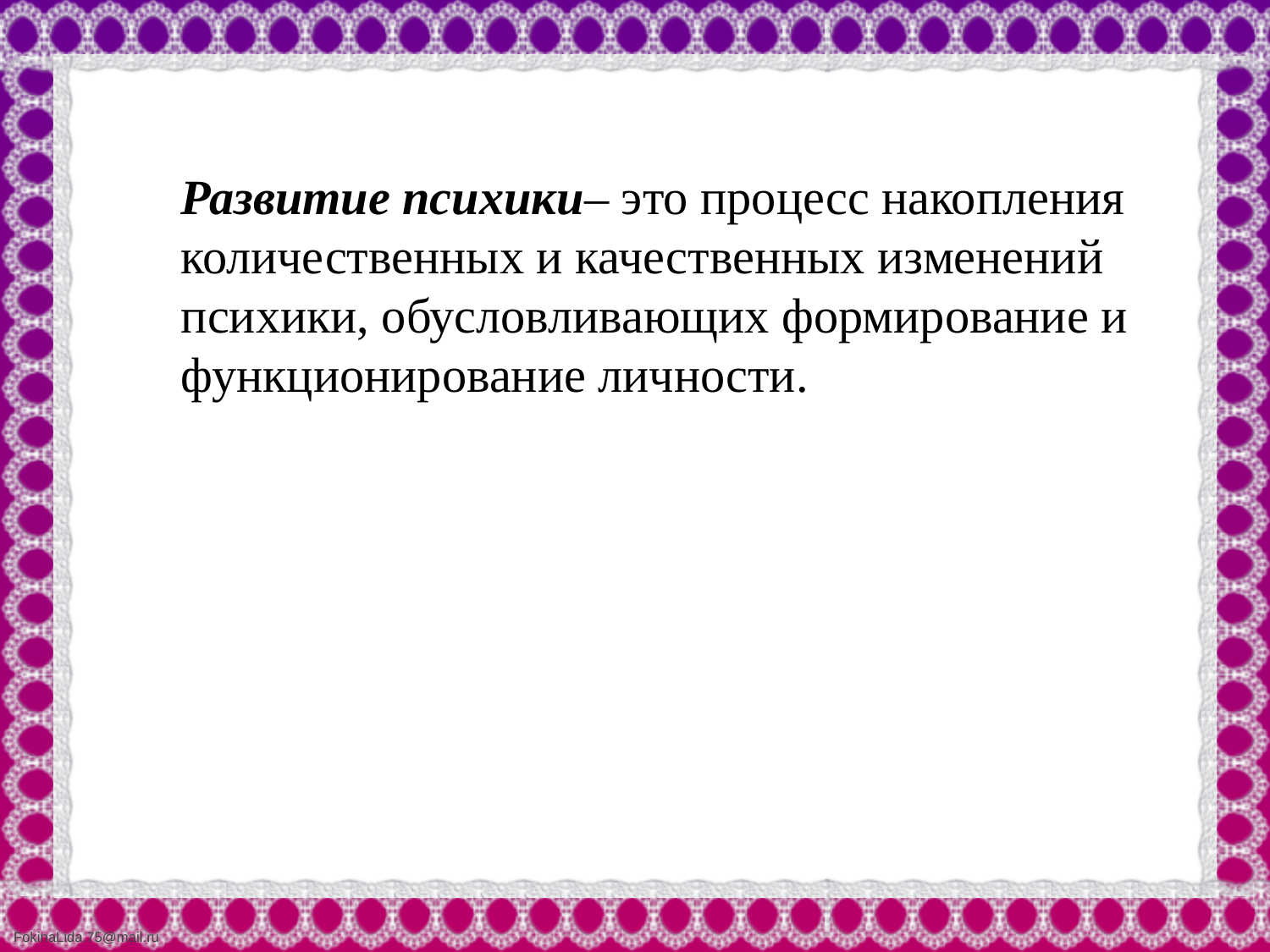

Развитие психики– это процесс накопления количественных и качественных изменений психики, обусловливающих формирование и функционирование личности.